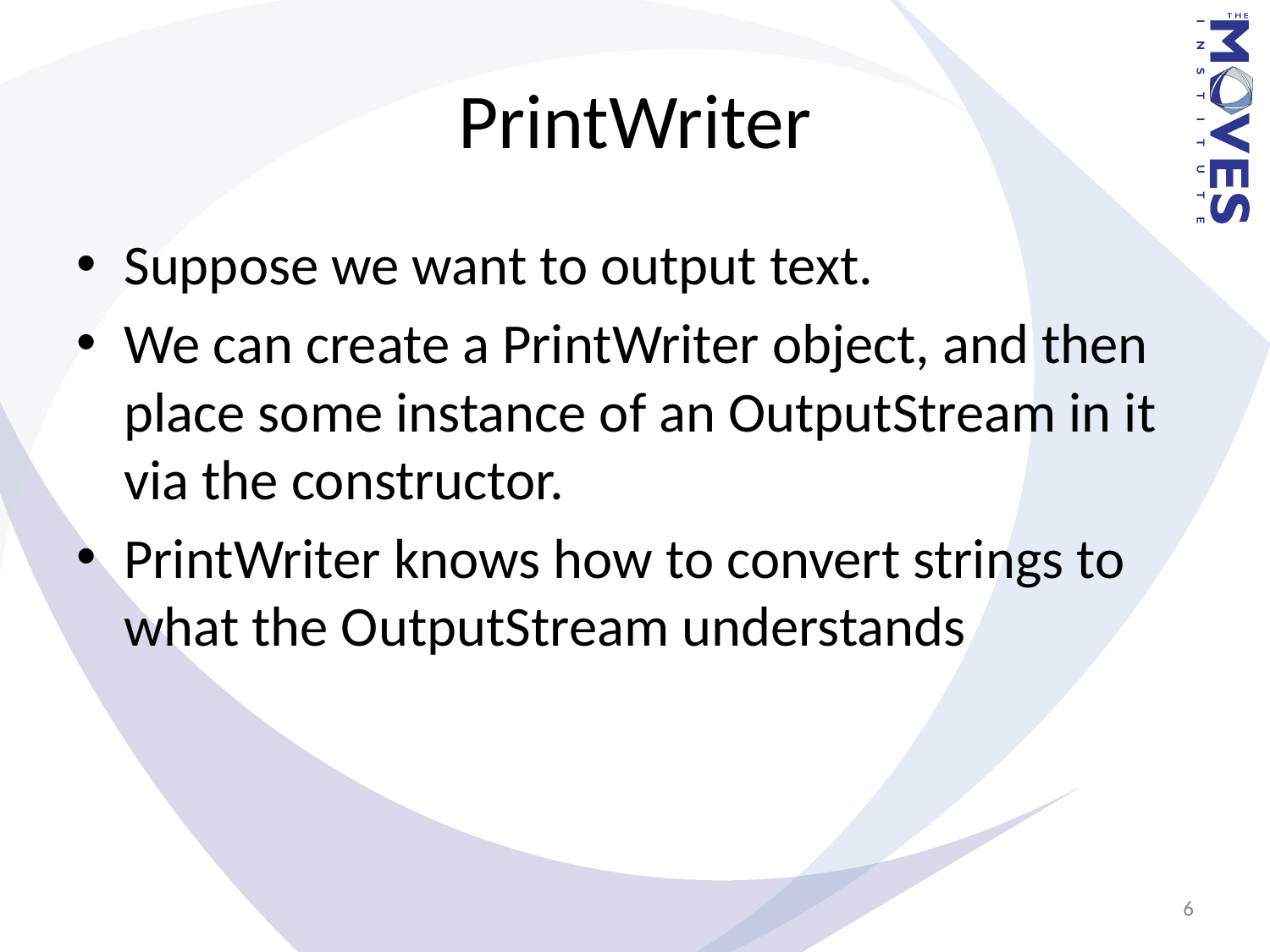

# PrintWriter
Suppose we want to output text.
We can create a PrintWriter object, and then place some instance of an OutputStream in it via the constructor.
PrintWriter knows how to convert strings to what the OutputStream understands
6